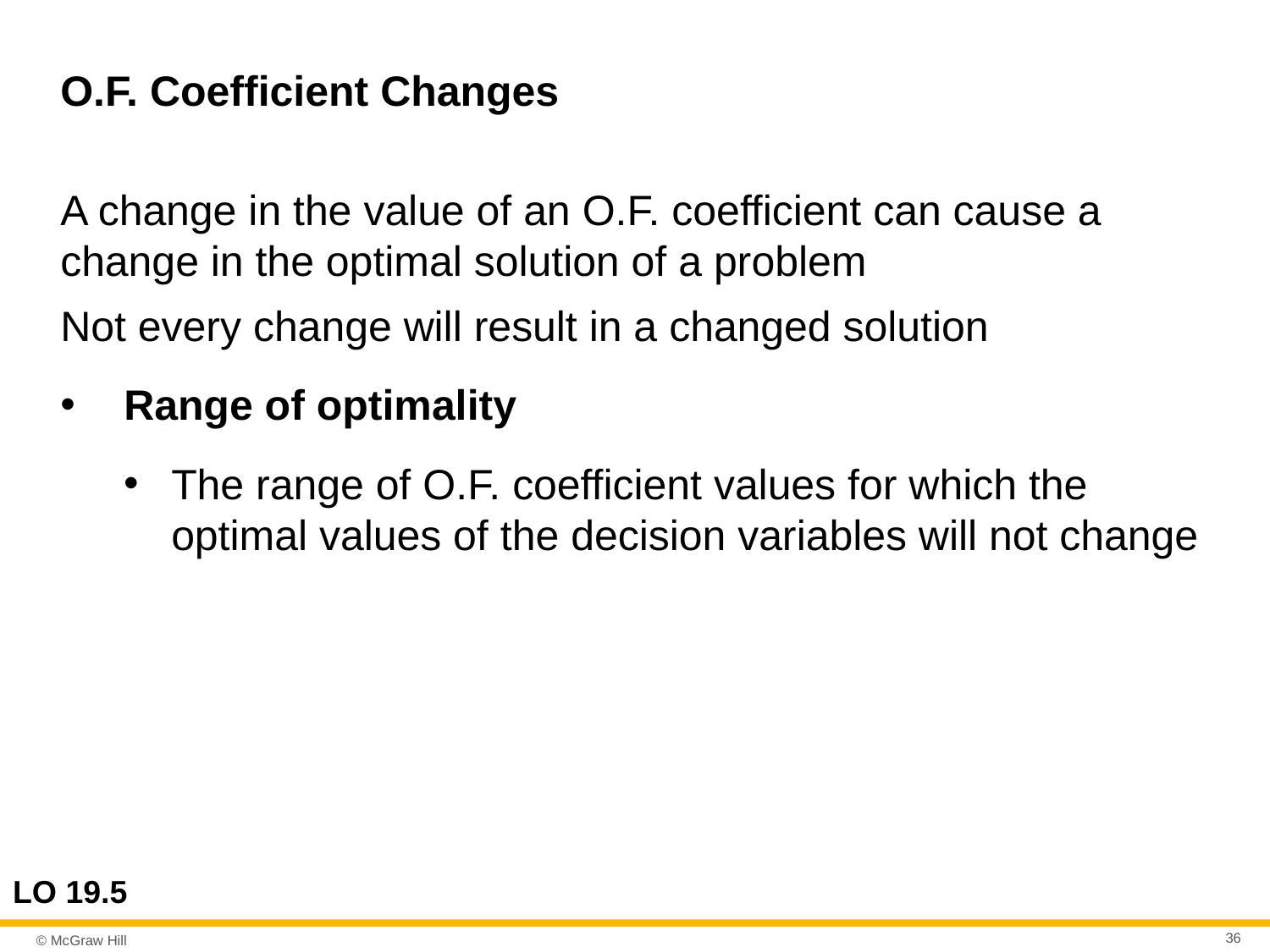

# O.F. Coefficient Changes
A change in the value of an O.F. coefficient can cause a change in the optimal solution of a problem
Not every change will result in a changed solution
Range of optimality
The range of O.F. coefficient values for which the optimal values of the decision variables will not change
LO 19.5